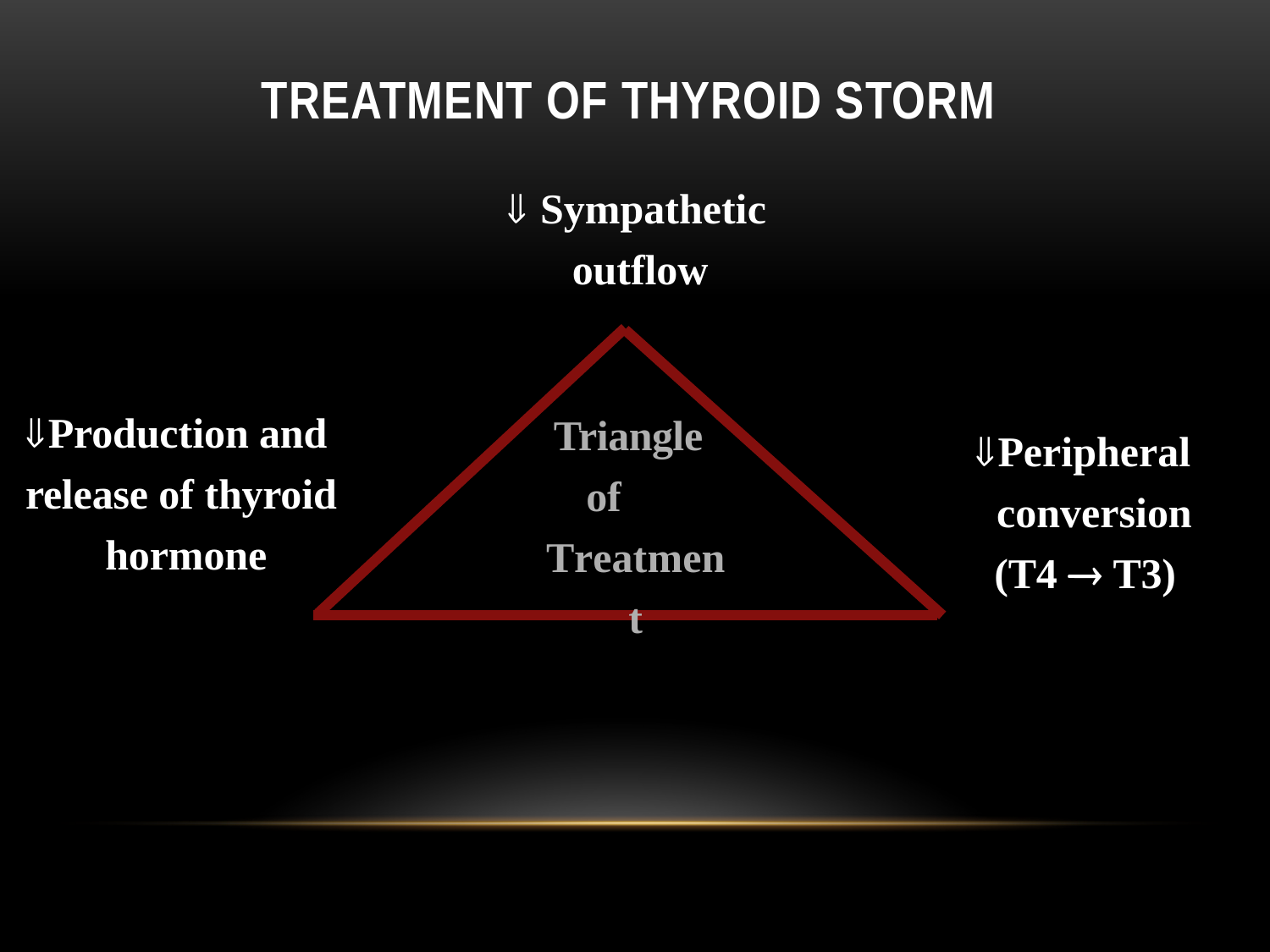

# Treatment of Thyroid Storm
⇓ Sympathetic
outflow

Triangle
of      Treatment

⇓Production and  release of thyroid  hormone
⇓Peripheral  conversion  (T4 → T3)